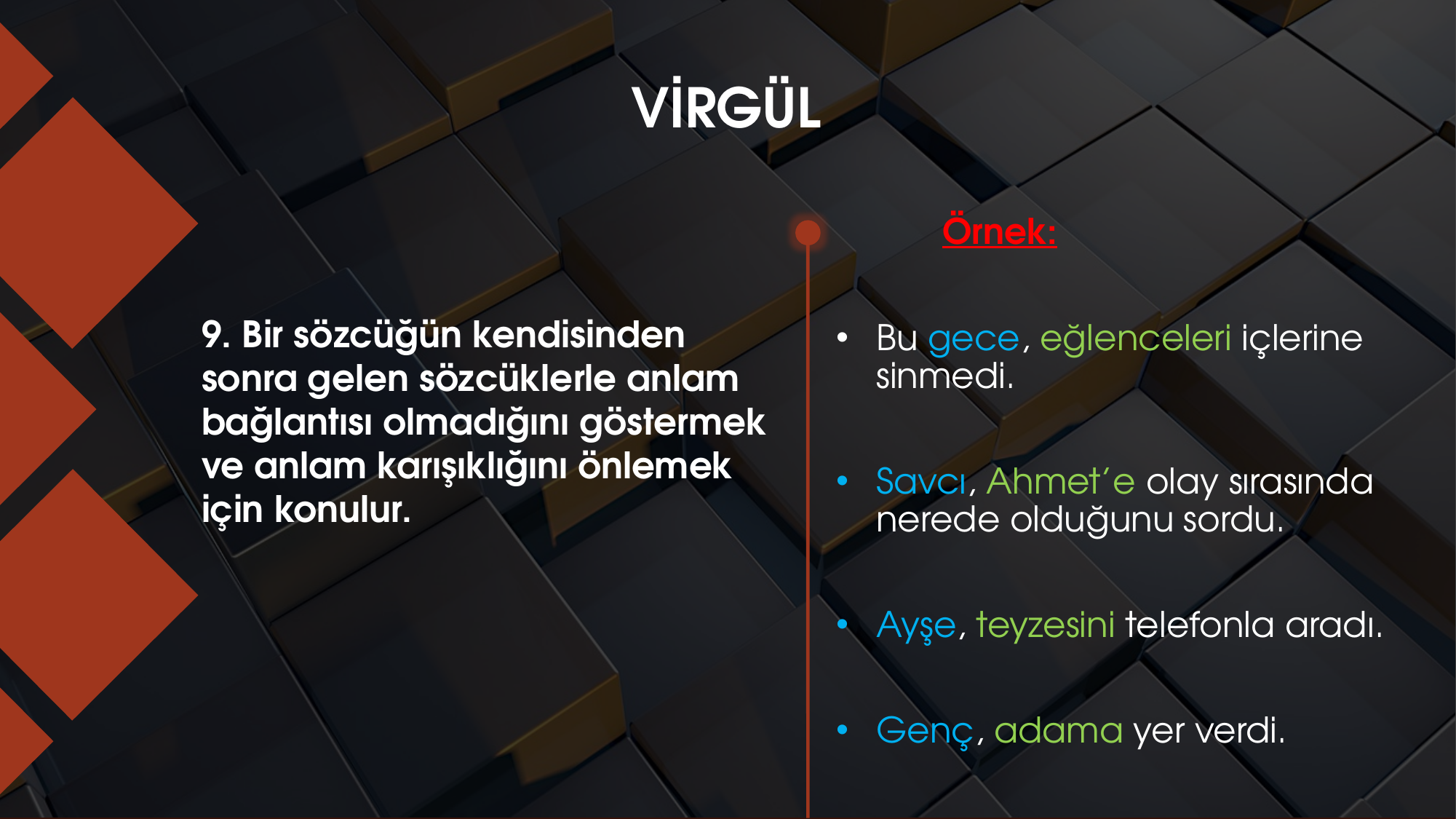

# VİRGÜL

	Örnek:

Bu gece, eğlenceleri içlerine sinmedi.

Savcı, Ahmet’e olay sırasında nerede olduğunu sordu.

Ayşe, teyzesini telefonla aradı.

Genç, adama yer verdi.

9. Bir sözcüğün kendisinden sonra gelen sözcüklerle anlam bağlantısı olmadığını göstermek ve anlam karışıklığını önlemek için konulur.